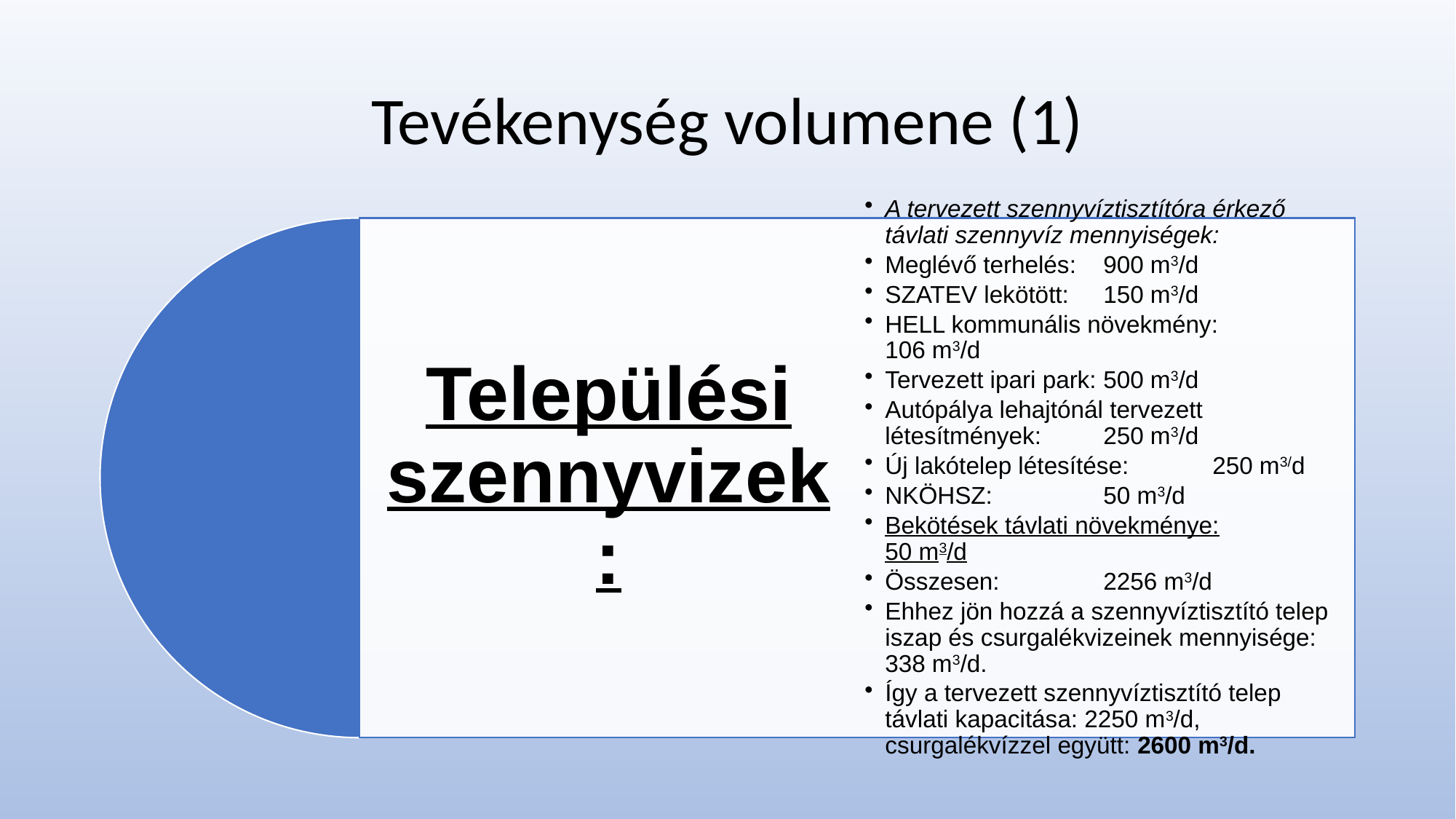

Tevékenység volumene (1)
Települési szennyvizek:
A tervezett szennyvíztisztítóra érkező távlati szennyvíz mennyiségek:
Meglévő terhelés:	900 m3/d
SZATEV lekötött:	150 m3/d
HELL kommunális növekmény:	106 m3/d
Tervezett ipari park:	500 m3/d
Autópálya lehajtónál tervezett létesítmények:	250 m3/d
Új lakótelep létesítése:	250 m3/d
NKÖHSZ: 	50 m3/d
Bekötések távlati növekménye:	50 m3/d
Összesen:	2256 m3/d
Ehhez jön hozzá a szennyvíztisztító telep iszap és csurgalékvizeinek mennyisége: 338 m3/d.
Így a tervezett szennyvíztisztító telep távlati kapacitása: 2250 m3/d, csurgalékvízzel együtt: 2600 m3/d.